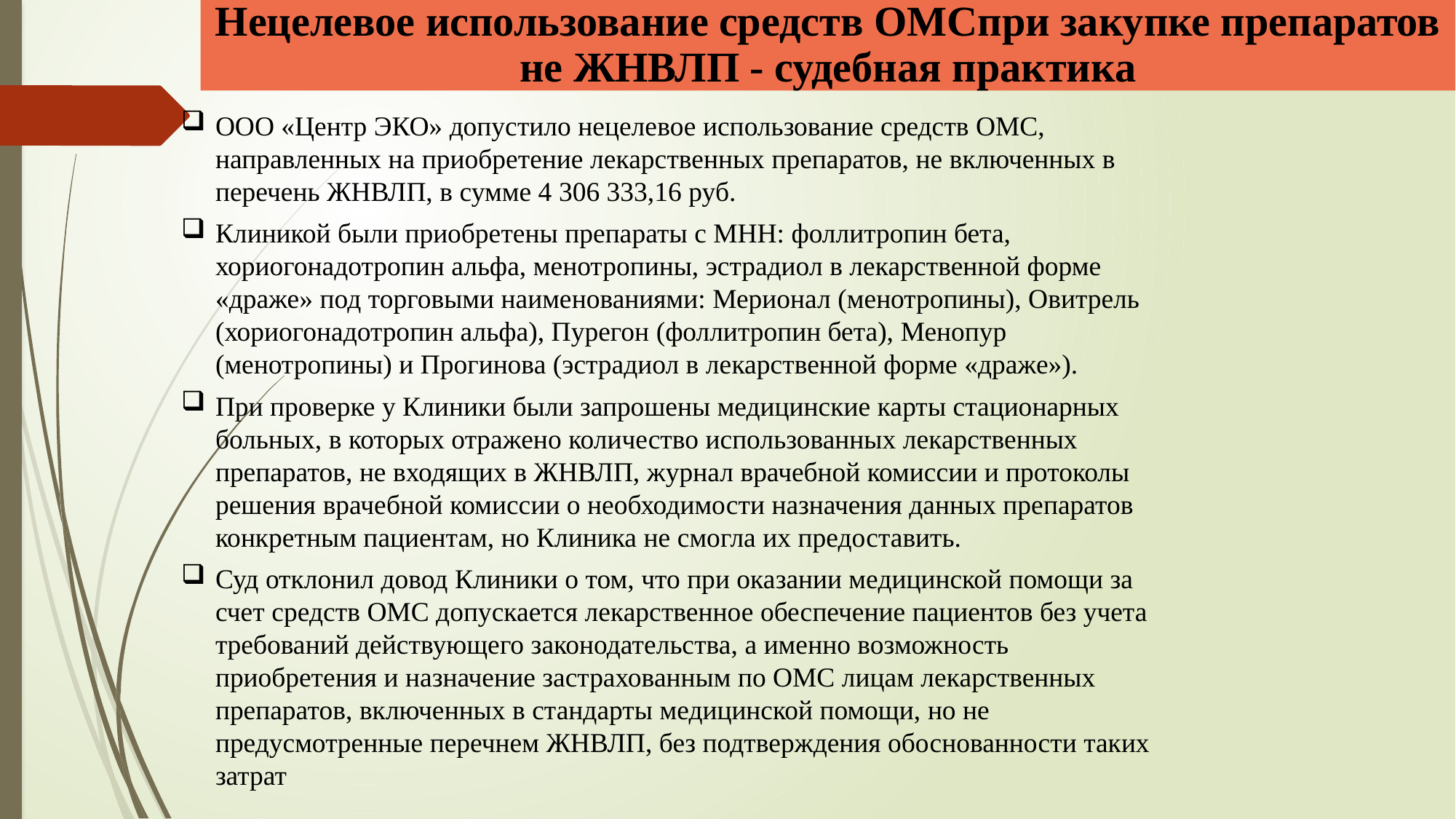

Нецелевое использование средств ОМСпри закупке препаратов не ЖНВЛП - судебная практика
ООО «Центр ЭКО» допустило нецелевое использование средств ОМС, направленных на приобретение лекарственных препаратов, не включенных в перечень ЖНВЛП, в сумме 4 306 333,16 руб.
Клиникой были приобретены препараты с МНН: фоллитропин бета, хориогонадотропин альфа, менотропины, эстрадиол в лекарственной форме «драже» под торговыми наименованиями: Мерионал (менотропины), Овитрель (хориогонадотропин альфа), Пурегон (фоллитропин бета), Менопур (менотропины) и Прогинова (эстрадиол в лекарственной форме «драже»).
При проверке у Клиники были запрошены медицинские карты стационарных больных, в которых отражено количество использованных лекарственных препаратов, не входящих в ЖНВЛП, журнал врачебной комиссии и протоколы решения врачебной комиссии о необходимости назначения данных препаратов конкретным пациентам, но Клиника не смогла их предоставить.
Суд отклонил довод Клиники о том, что при оказании медицинской помощи за счет средств ОМС допускается лекарственное обеспечение пациентов без учета требований действующего законодательства, а именно возможность приобретения и назначение застрахованным по ОМС лицам лекарственных препаратов, включенных в стандарты медицинской помощи, но не предусмотренные перечнем ЖНВЛП, без подтверждения обоснованности таких затрат